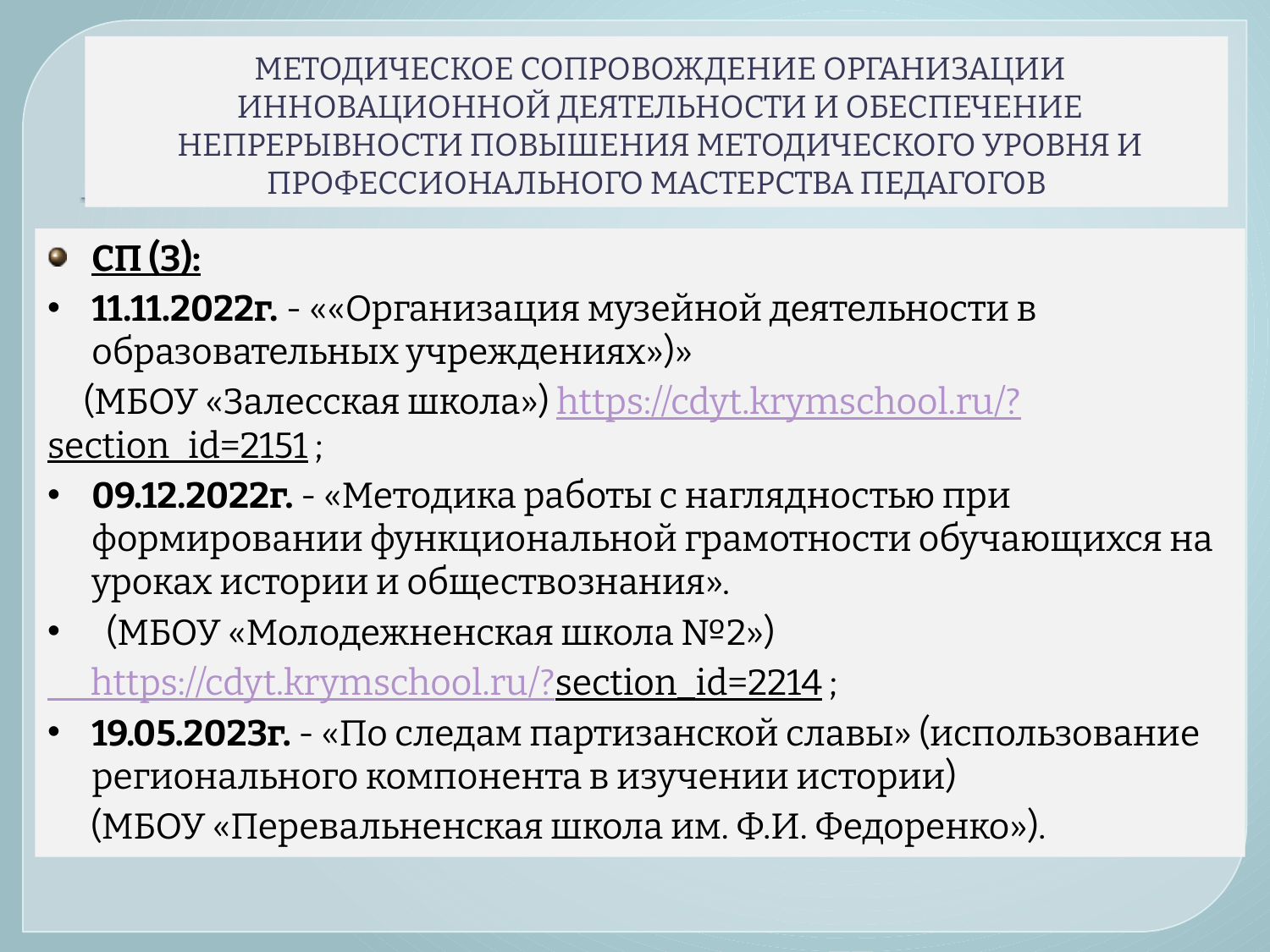

# МЕТОДИЧЕСКОЕ СОПРОВОЖДЕНИЕ ОРГАНИЗАЦИИ ИННОВАЦИОННОЙ ДЕЯТЕЛЬНОСТИ И ОБЕСПЕЧЕНИЕ НЕПРЕРЫВНОСТИ ПОВЫШЕНИЯ МЕТОДИЧЕСКОГО УРОВНЯ И ПРОФЕССИОНАЛЬНОГО МАСТЕРСТВА ПЕДАГОГОВ
СП (3):
11.11.2022г. - ««Организация музейной деятельности в образовательных учреждениях»)»
     (МБОУ «Залесская школа») https://cdyt.krymschool.ru/?section_id=2151 ;
09.12.2022г. - «Методика работы с наглядностью при формировании функциональной грамотности обучающихся на уроках истории и обществознания».
  (МБОУ «Молодежненская школа №2»)
      https://cdyt.krymschool.ru/?section_id=2214 ;
19.05.2023г. - «По следам партизанской славы» (использование регионального компонента в изучении истории)
      (МБОУ «Перевальненская школа им. Ф.И. Федоренко»).